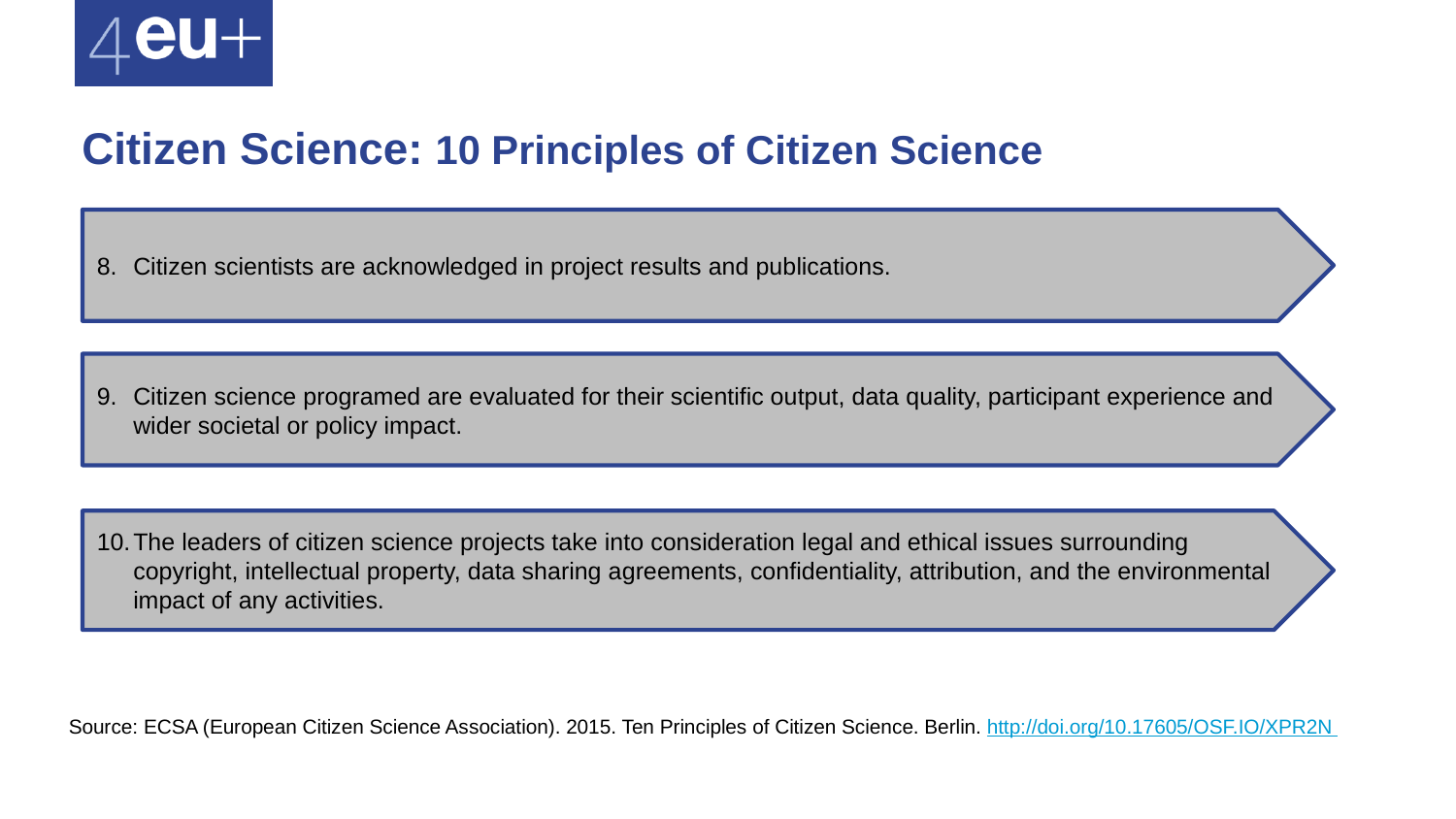

Citizen Science: 10 Principles of Citizen Science
Citizen scientists are acknowledged in project results and publications.
Citizen science programed are evaluated for their scientific output, data quality, participant experience and wider societal or policy impact.
The leaders of citizen science projects take into consideration legal and ethical issues surrounding copyright, intellectual property, data sharing agreements, confidentiality, attribution, and the environmental impact of any activities.
Source: ECSA (European Citizen Science Association). 2015. Ten Principles of Citizen Science. Berlin. http://doi.org/10.17605/OSF.IO/XPR2N